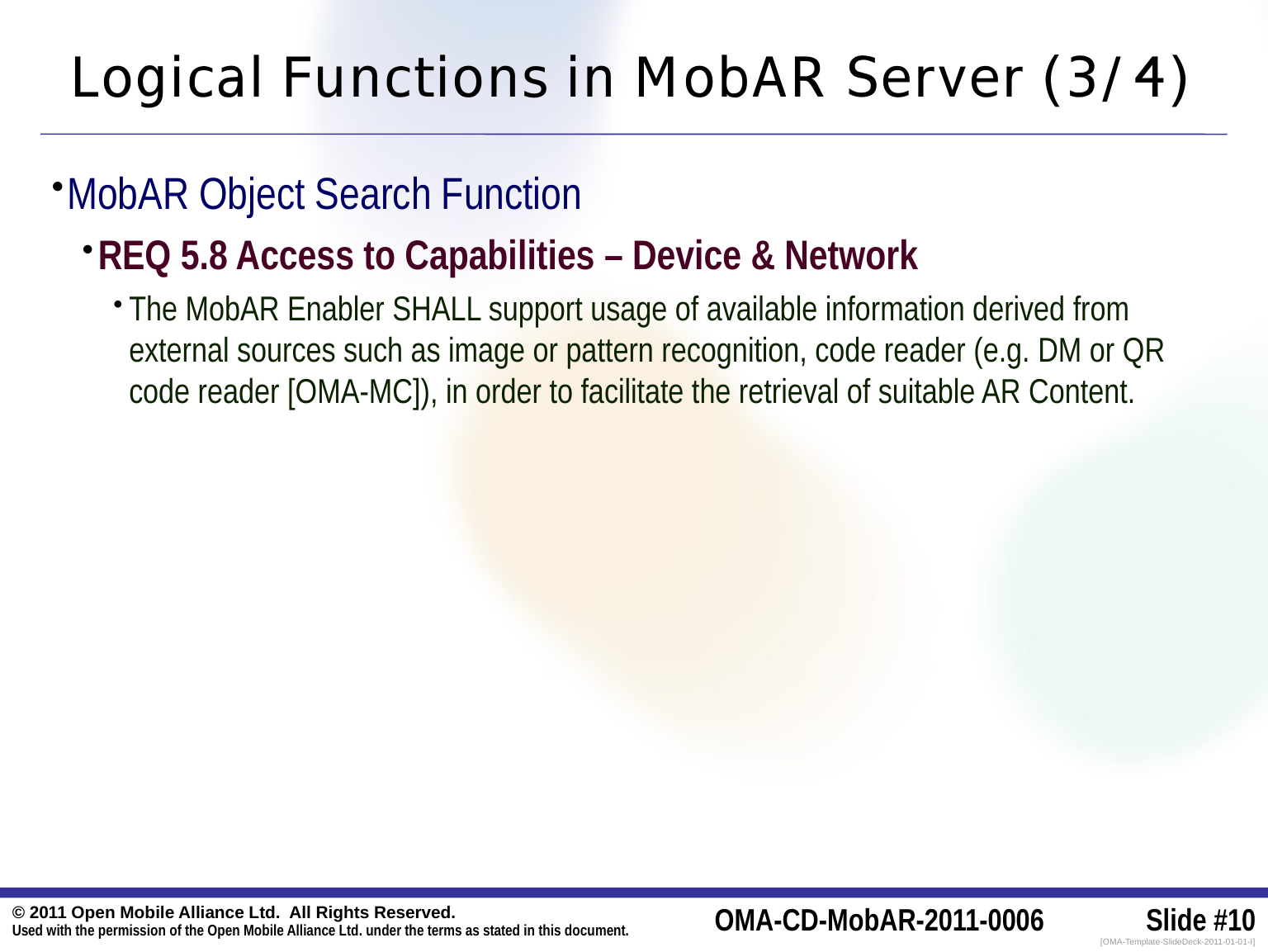

# Logical Functions in MobAR Server (3/4)
MobAR Object Search Function
REQ 5.8 Access to Capabilities – Device & Network
The MobAR Enabler SHALL support usage of available information derived from external sources such as image or pattern recognition, code reader (e.g. DM or QR code reader [OMA-MC]), in order to facilitate the retrieval of suitable AR Content.